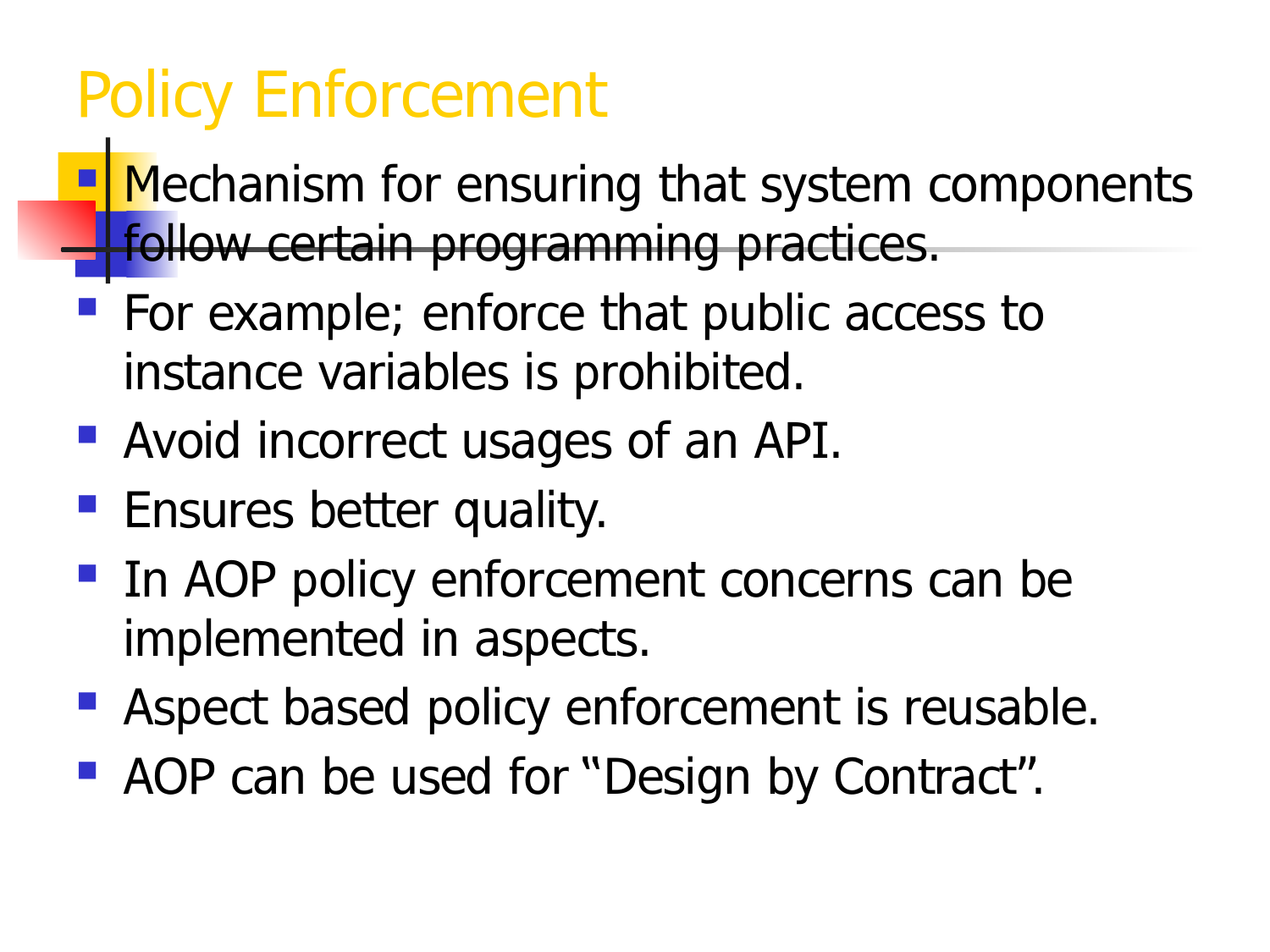

# Policy Enforcement
Mechanism for ensuring that system components follow certain programming practices.
For example; enforce that public access to instance variables is prohibited.
Avoid incorrect usages of an API.
Ensures better quality.
In AOP policy enforcement concerns can be implemented in aspects.
Aspect based policy enforcement is reusable.
AOP can be used for “Design by Contract”.